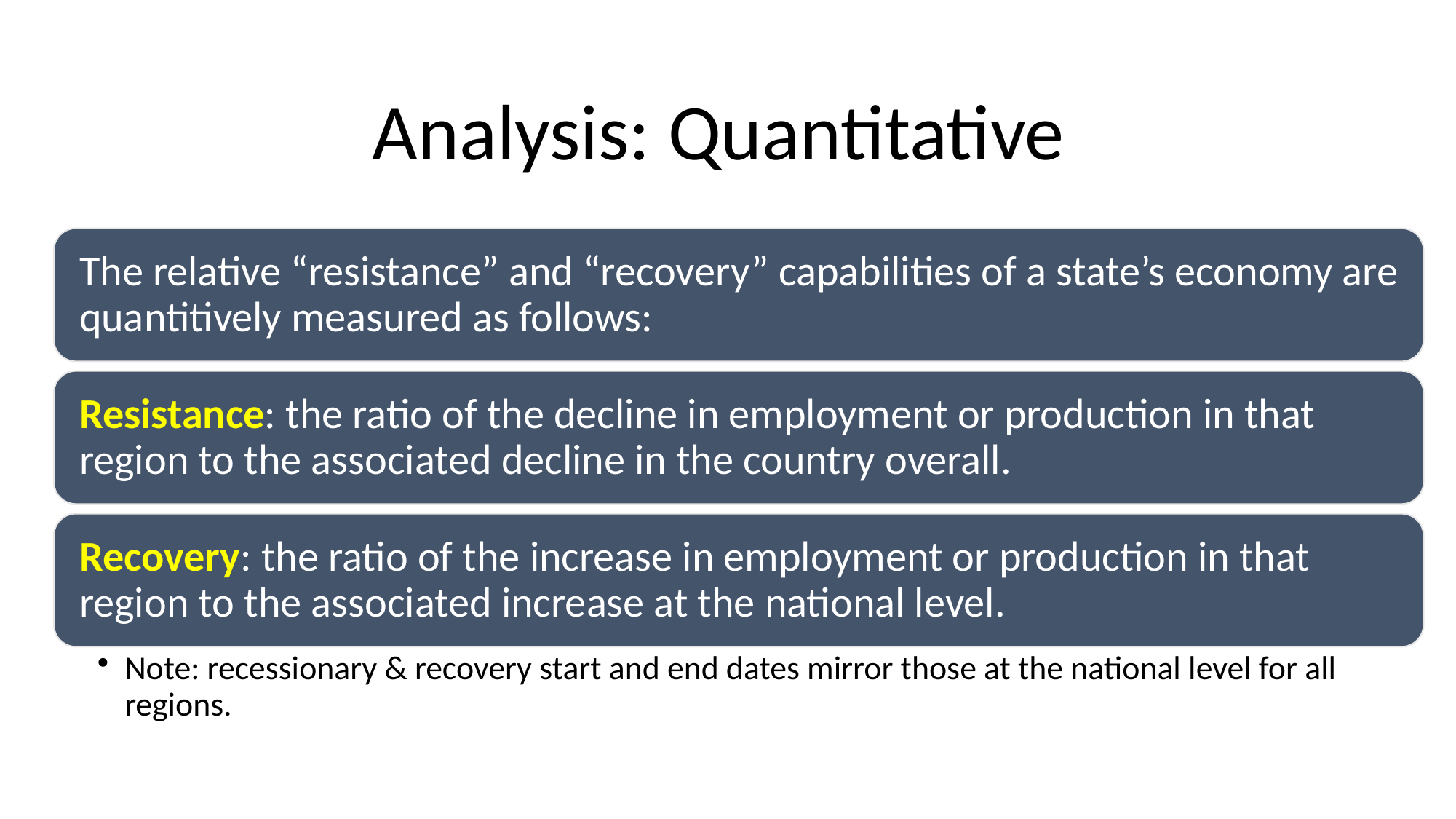

# Analysis: Quantitative
The relative “resistance” and “recovery” capabilities of a state’s economy are quantitively measured as follows:
Resistance: the ratio of the decline in employment or production in that region to the associated decline in the country overall.
Recovery: the ratio of the increase in employment or production in that region to the associated increase at the national level.
Note: recessionary & recovery start and end dates mirror those at the national level for all regions.